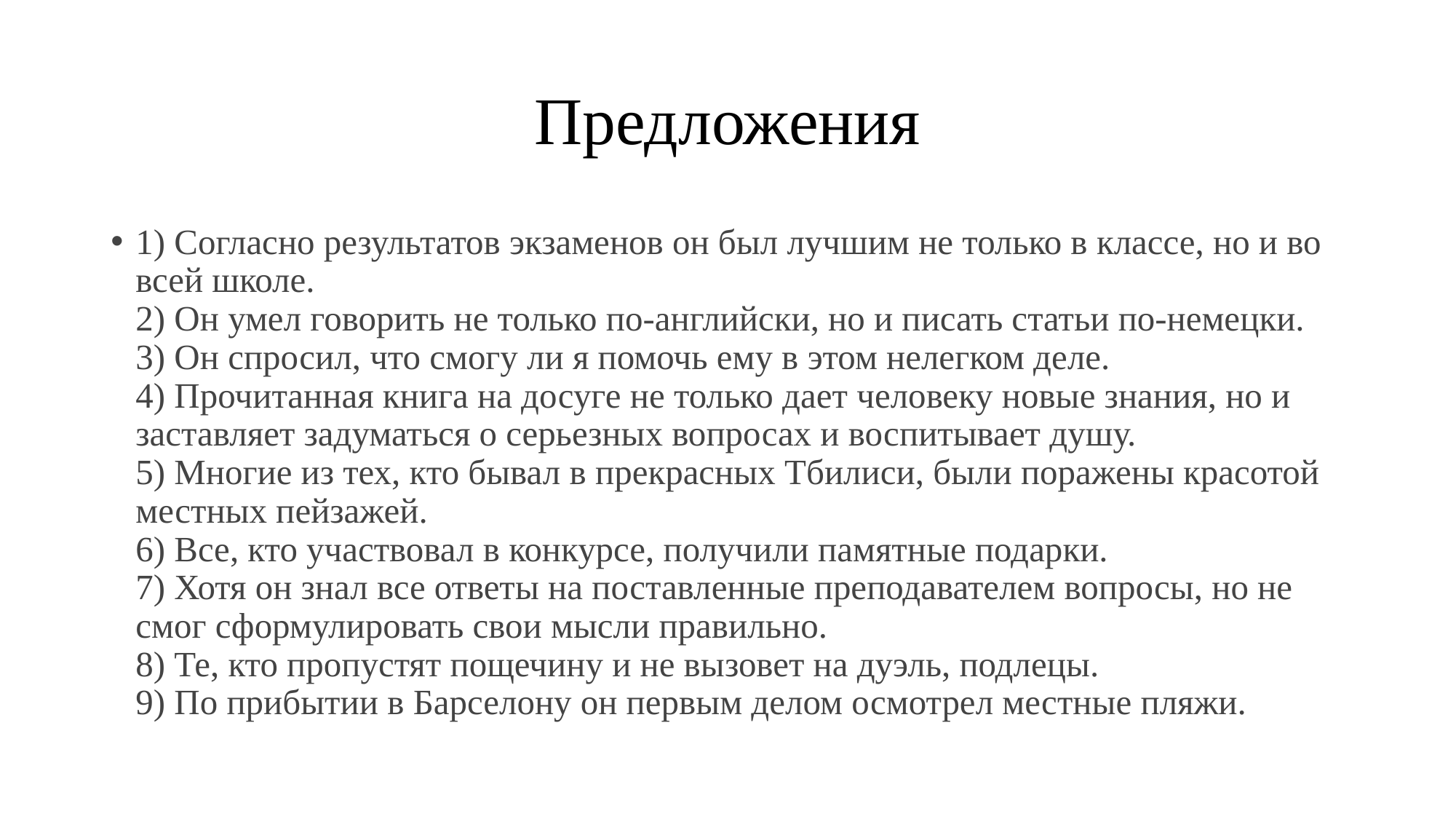

# Предложения
1) Согласно результатов экзаменов он был лучшим не только в классе, но и во всей школе. 
2) Он умел говорить не только по-английски, но и писать статьи по-немецки. 
3) Он спросил, что смогу ли я помочь ему в этом нелегком деле. 
4) Прочитанная книга на досуге не только дает человеку новые знания, но и заставляет задуматься о серьезных вопросах и воспитывает душу. 
5) Многие из тех, кто бывал в прекрасных Тбилиси, были поражены красотой местных пейзажей. 
6) Все, кто участвовал в конкурсе, получили памятные подарки. 
7) Хотя он знал все ответы на поставленные преподавателем вопросы, но не смог сформулировать свои мысли правильно. 
8) Те, кто пропустят пощечину и не вызовет на дуэль, подлецы. 
9) По прибытии в Барселону он первым делом осмотрел местные пляжи.